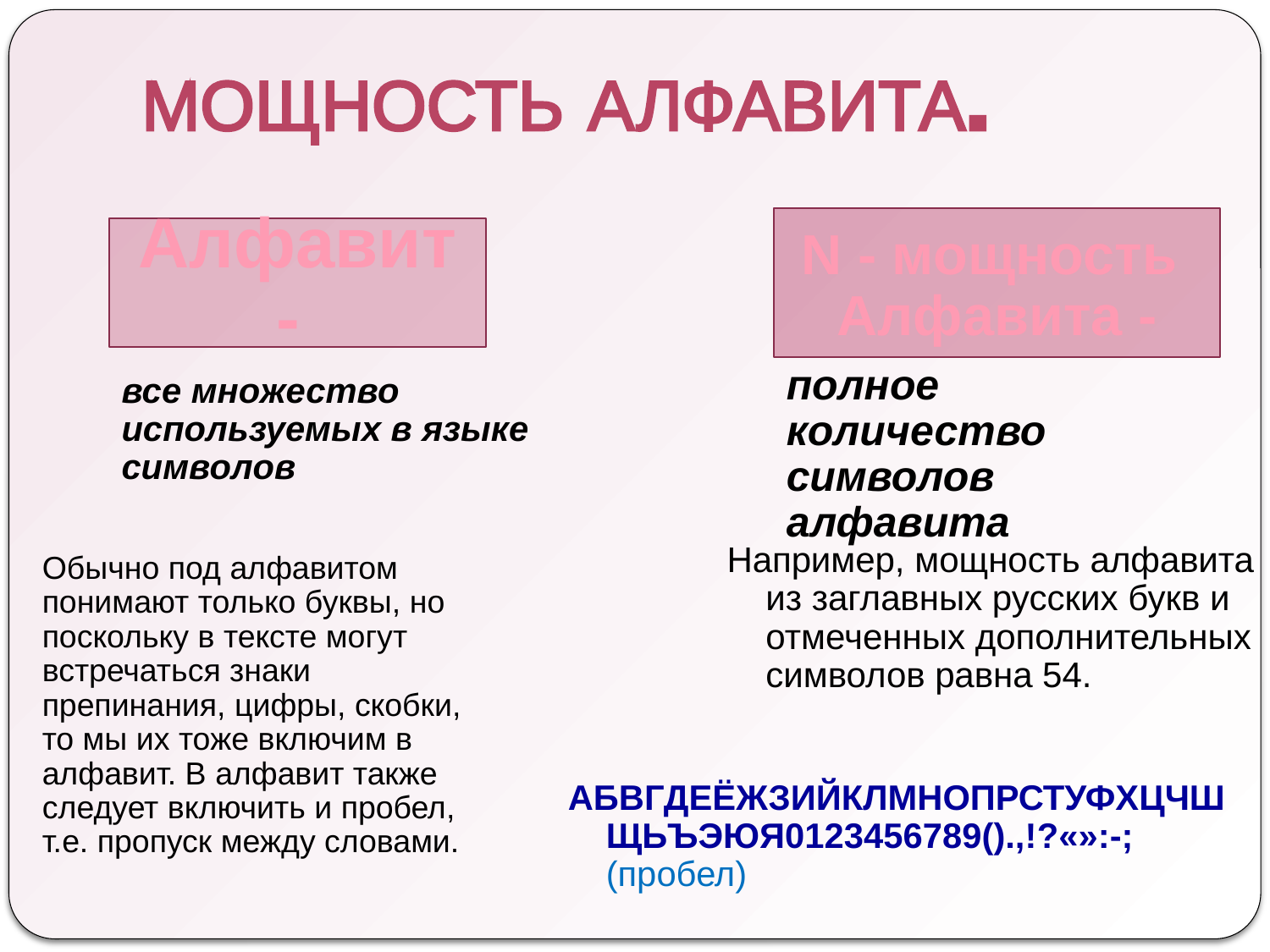

# Мощность алфавита.

N - мощность
Алфавита -

Алфавит -
полное количество символов алфавита
все множество используемых в языке символов
Например, мощность алфавита из заглавных русских букв и отмеченных дополнительных символов равна 54.
Обычно под алфавитом понимают только буквы, но поскольку в тексте могут встречаться знаки препинания, цифры, скобки, то мы их тоже включим в алфавит. В алфавит также следует включить и пробел, т.е. пропуск между словами.
АБВГДЕЁЖЗИЙКЛМНОПРСТУФХЦЧШЩЬЪЭЮЯ0123456789().,!?«»:-; (пробел)